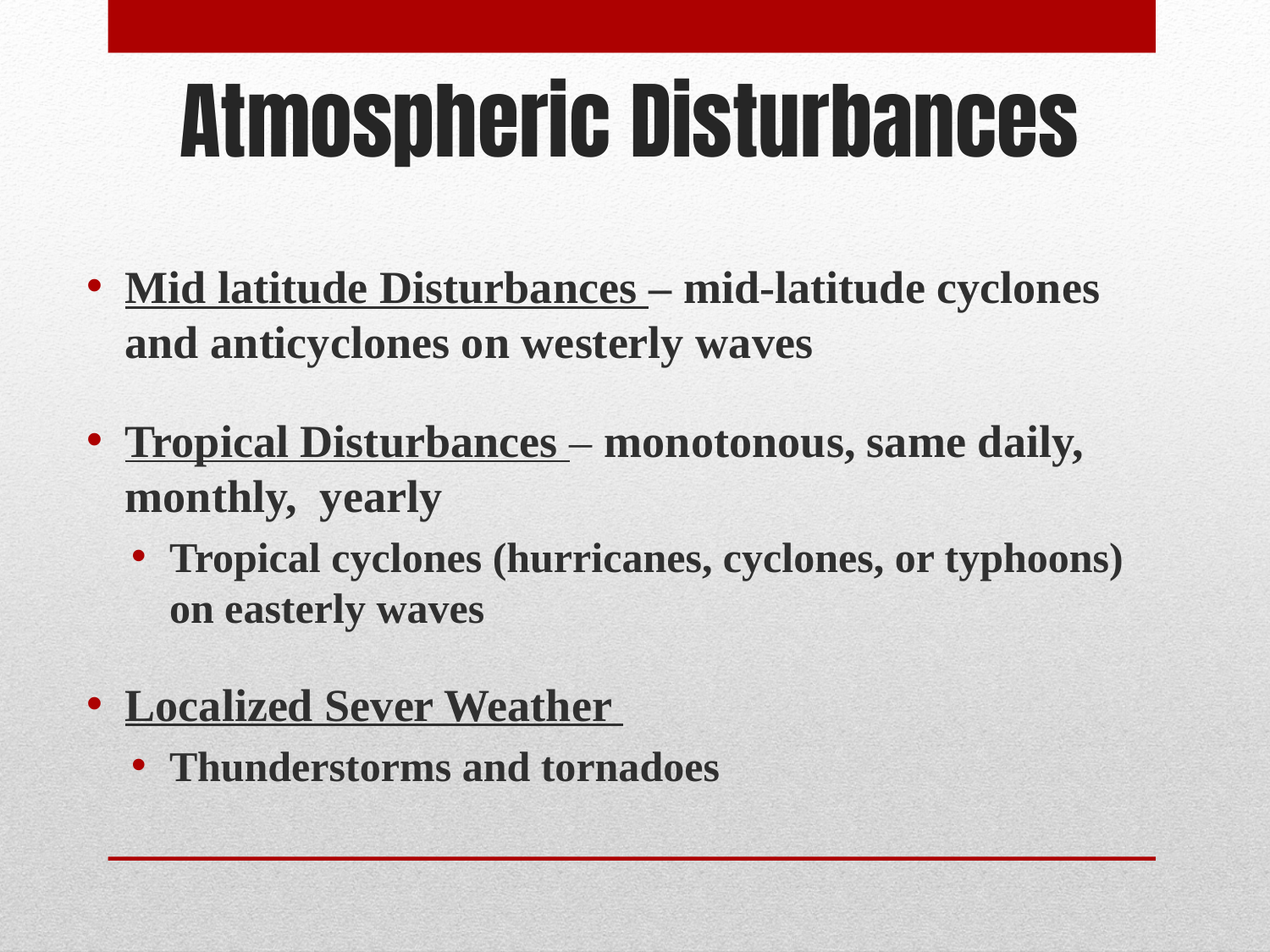

Atmospheric Disturbances
Mid latitude Disturbances – mid-latitude cyclones and anticyclones on westerly waves

Tropical Disturbances – monotonous, same daily, monthly,  yearly
Tropical cyclones (hurricanes, cyclones, or typhoons) on easterly waves

Localized Sever Weather
Thunderstorms and tornadoes